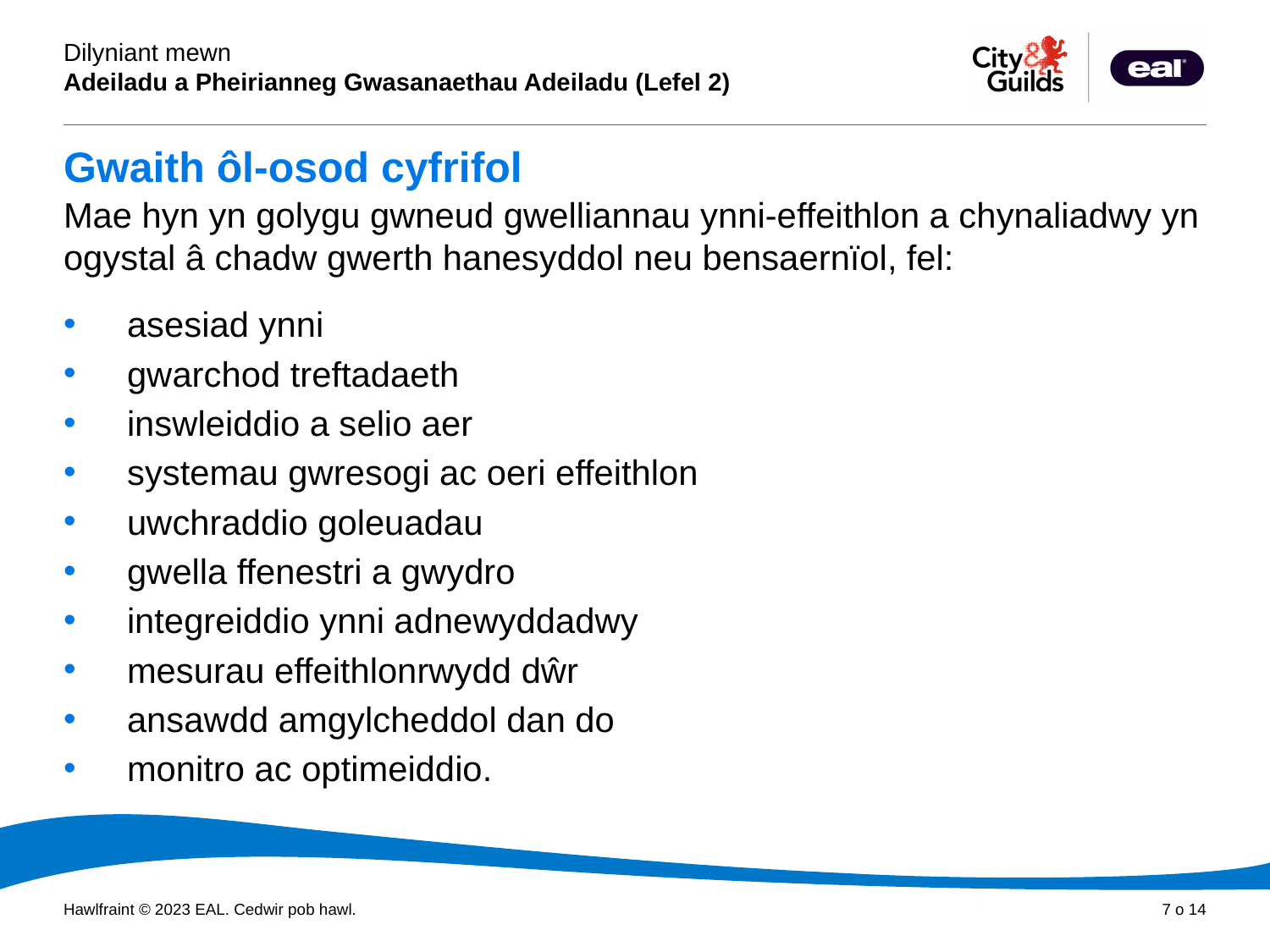

# Gwaith ôl-osod cyfrifol
Mae hyn yn golygu gwneud gwelliannau ynni-effeithlon a chynaliadwy yn ogystal â chadw gwerth hanesyddol neu bensaernïol, fel:
asesiad ynni
gwarchod treftadaeth
inswleiddio a selio aer
systemau gwresogi ac oeri effeithlon
uwchraddio goleuadau
gwella ffenestri a gwydro
integreiddio ynni adnewyddadwy
mesurau effeithlonrwydd dŵr
ansawdd amgylcheddol dan do
monitro ac optimeiddio.